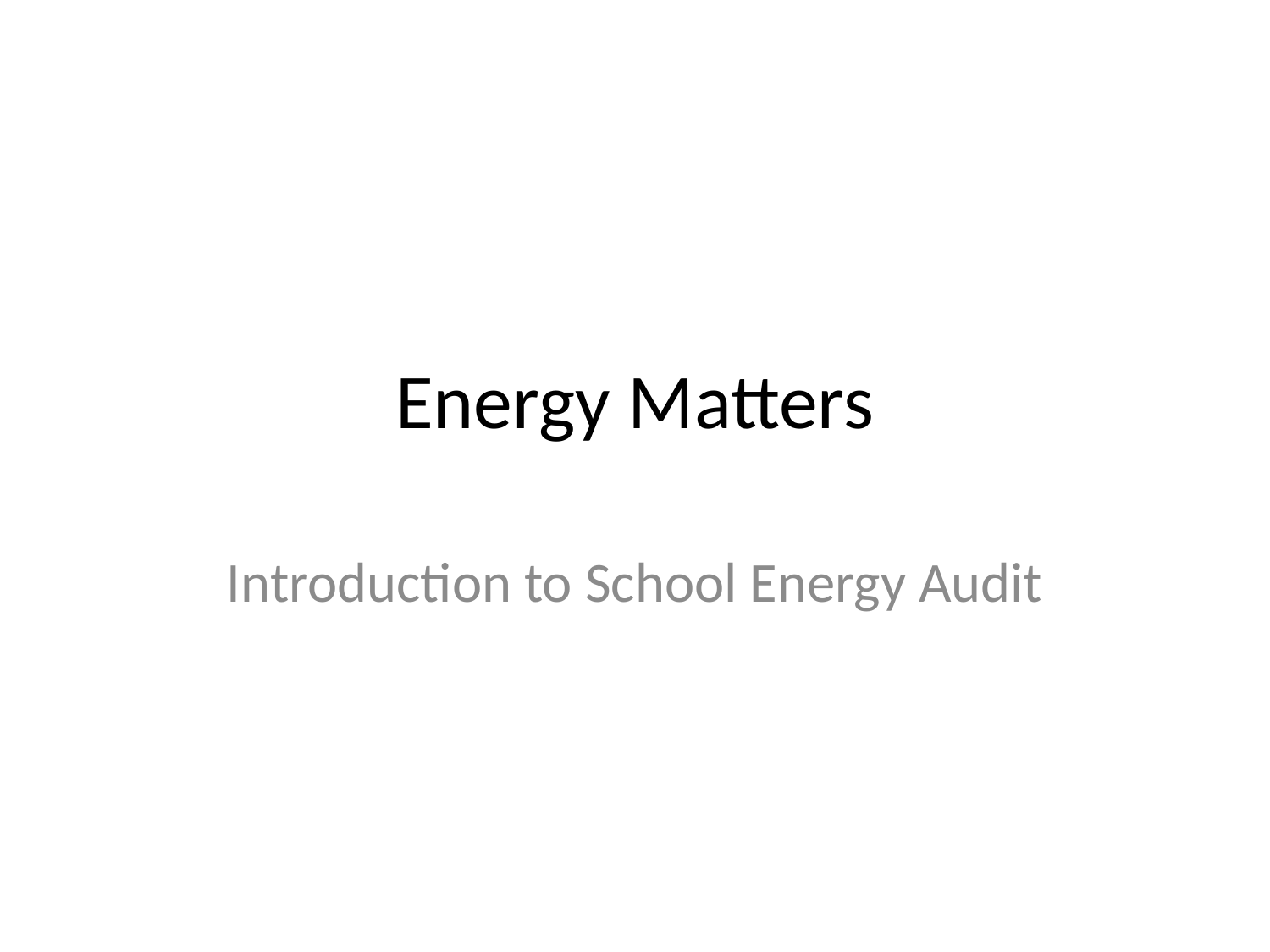

# Energy Matters
Introduction to School Energy Audit